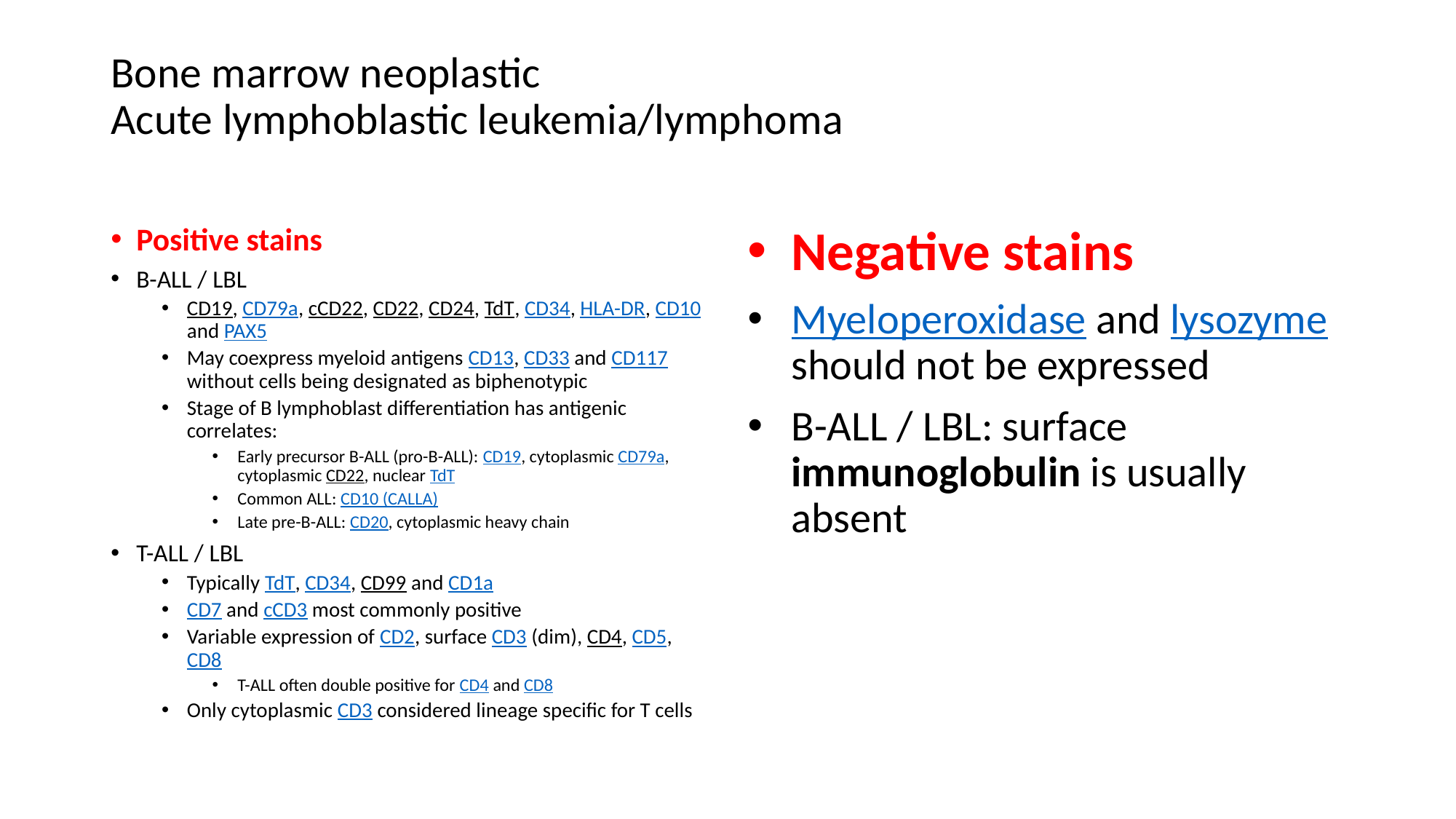

# Bone marrow neoplastic Acute lymphoblastic leukemia/lymphoma
Positive stains
B-ALL / LBL
CD19, CD79a, cCD22, CD22, CD24, TdT, CD34, HLA-DR, CD10 and PAX5
May coexpress myeloid antigens CD13, CD33 and CD117 without cells being designated as biphenotypic
Stage of B lymphoblast differentiation has antigenic correlates:
Early precursor B-ALL (pro-B-ALL): CD19, cytoplasmic CD79a, cytoplasmic CD22, nuclear TdT
Common ALL: CD10 (CALLA)
Late pre-B-ALL: CD20, cytoplasmic heavy chain
T-ALL / LBL
Typically TdT, CD34, CD99 and CD1a
CD7 and cCD3 most commonly positive
Variable expression of CD2, surface CD3 (dim), CD4, CD5, CD8
T-ALL often double positive for CD4 and CD8
Only cytoplasmic CD3 considered lineage specific for T cells
Negative stains
Myeloperoxidase and lysozyme should not be expressed
B-ALL / LBL: surface immunoglobulin is usually absent